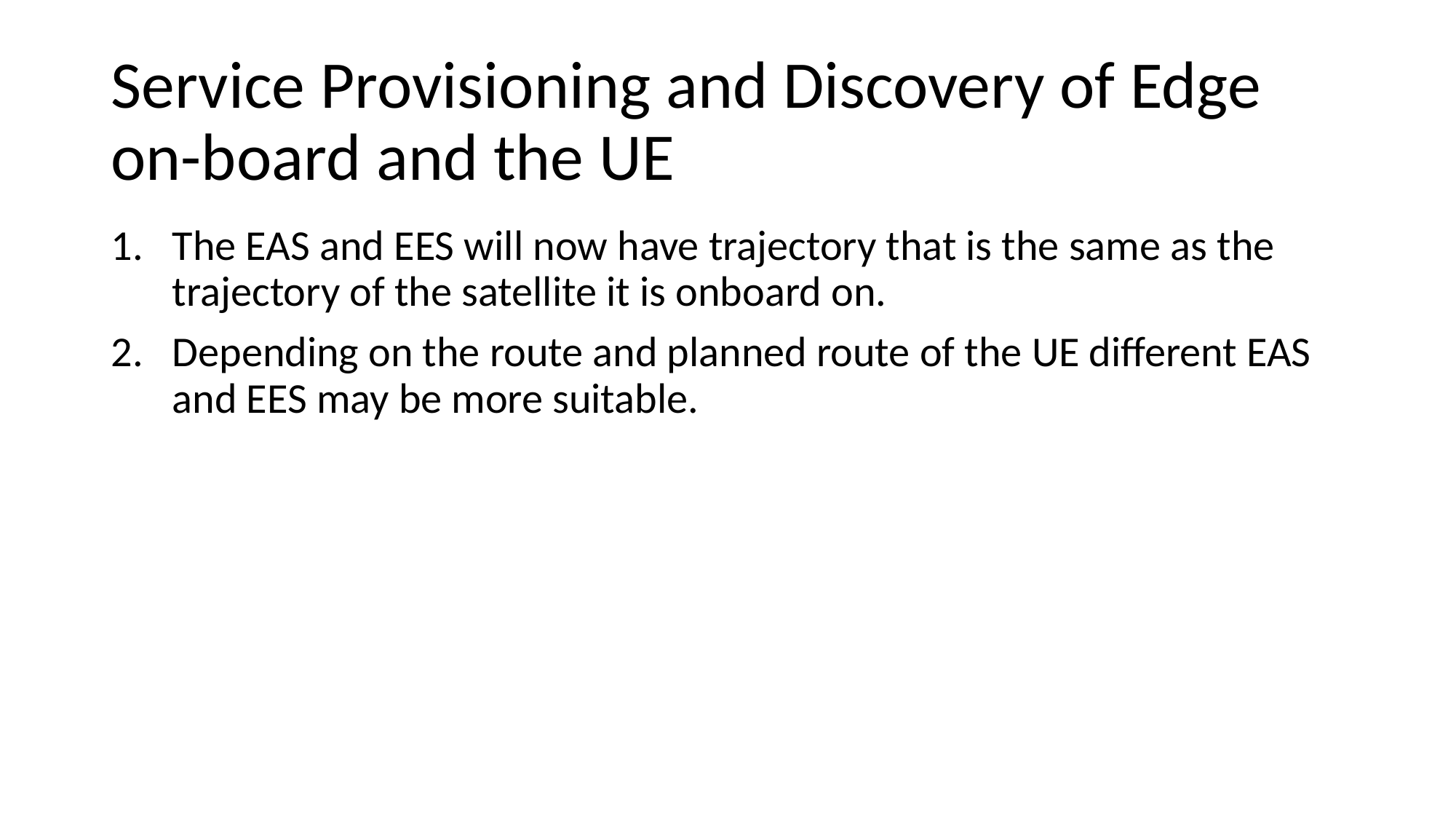

# Service Provisioning and Discovery of Edge on-board and the UE
The EAS and EES will now have trajectory that is the same as the trajectory of the satellite it is onboard on.
Depending on the route and planned route of the UE different EAS and EES may be more suitable.